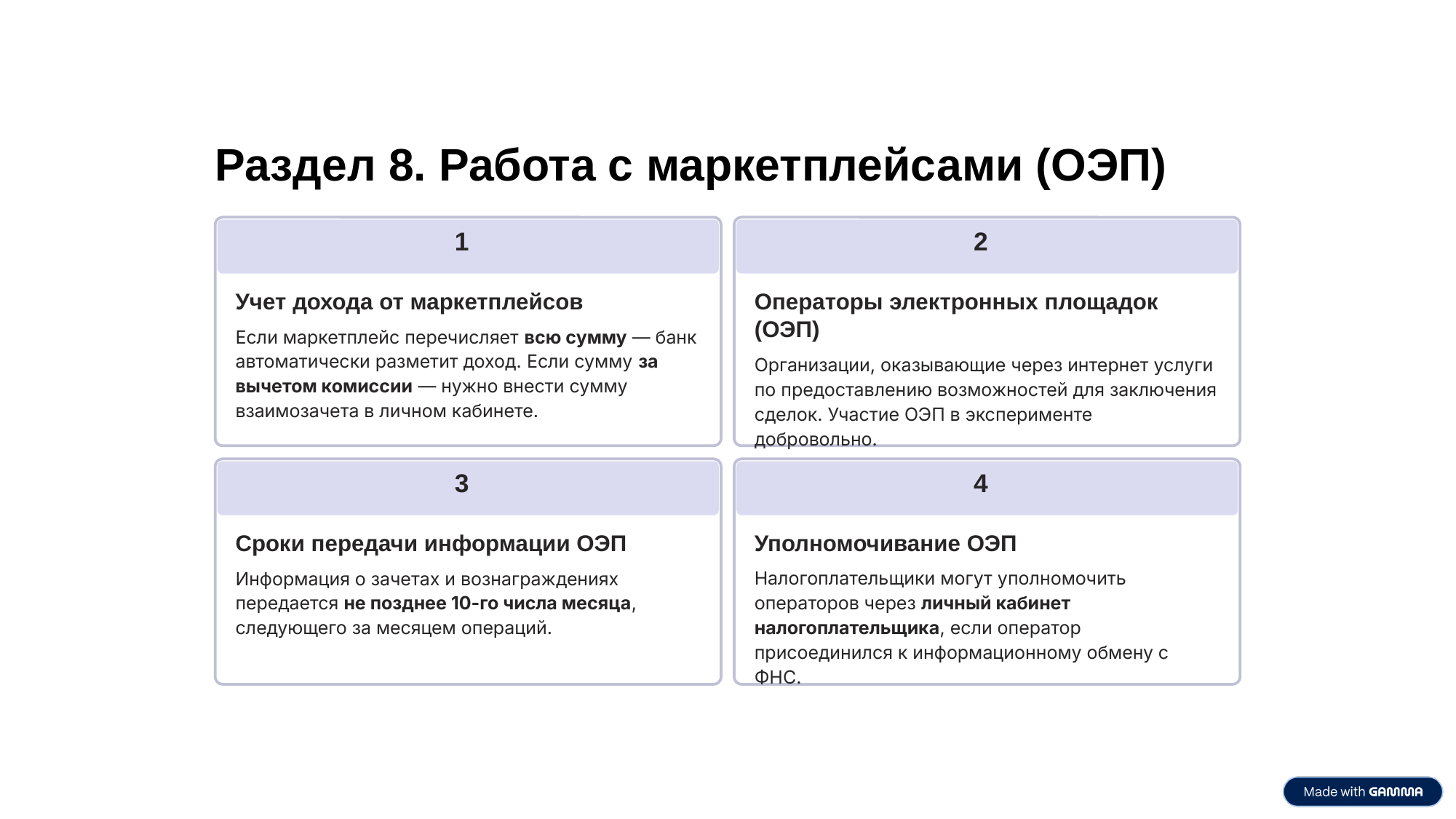

Раздел 8. Работа с маркетплейсами (ОЭП)

1
2
Учет дохода от маркетплейсов
Операторы электронных площадок (ОЭП)
Если маркетплейс перечисляет всю сумму — банк автоматически разметит доход. Если сумму за вычетом комиссии — нужно внести сумму взаимозачета в личном кабинете.
Организации, оказывающие через интернет услуги по предоставлению возможностей для заключения сделок. Участие ОЭП в эксперименте добровольно.

3
4
Сроки передачи информации ОЭП
Уполномочивание ОЭП
Налогоплательщики могут уполномочить операторов через личный кабинет налогоплательщика, если оператор присоединился к информационному обмену с ФНС.
Информация о зачетах и вознаграждениях передается не позднее 10-го числа месяца, следующего за месяцем операций.